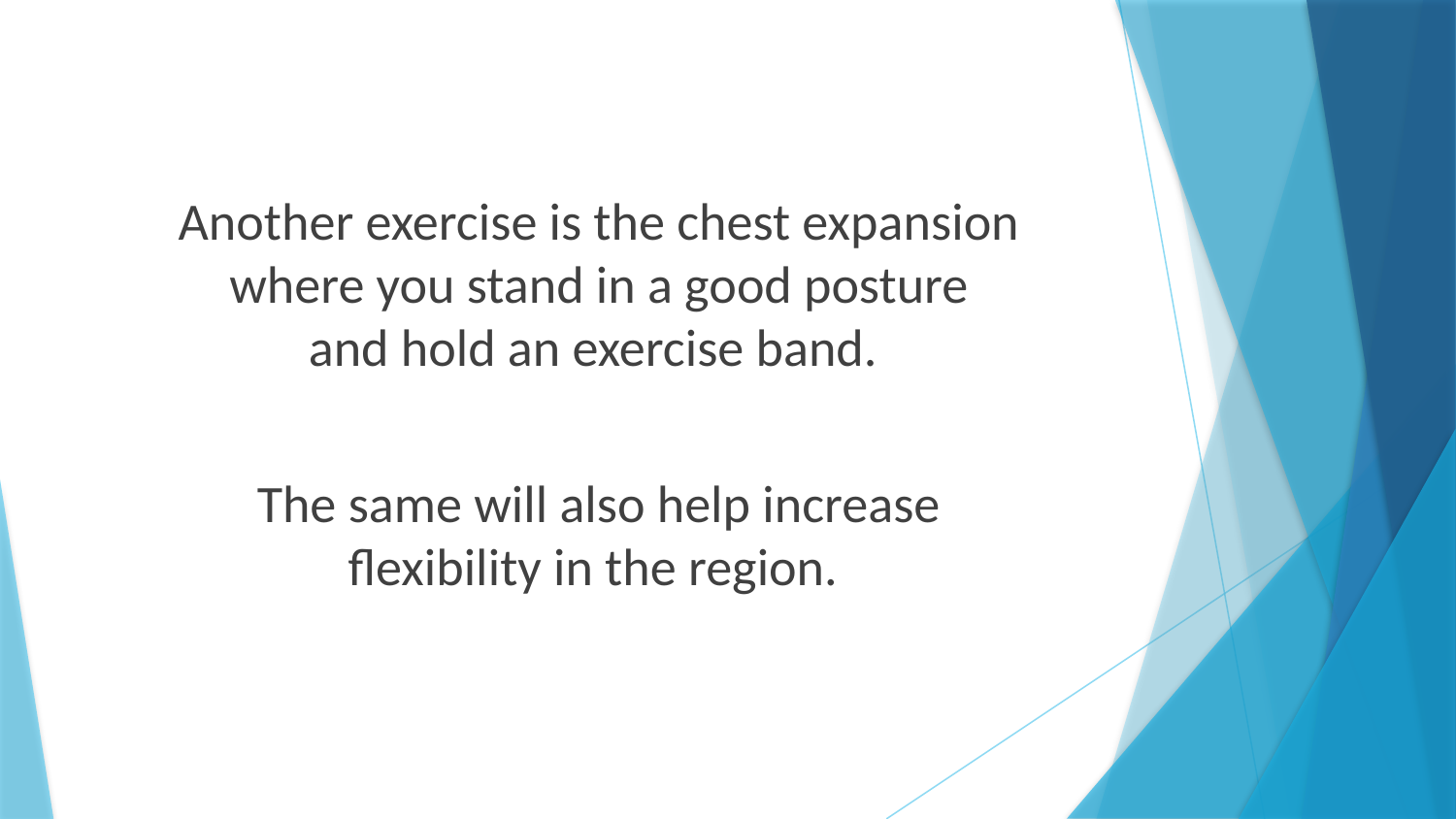

Another exercise is the chest expansion
where you stand in a good posture
and hold an exercise band.

The same will also help increase
flexibility in the region.